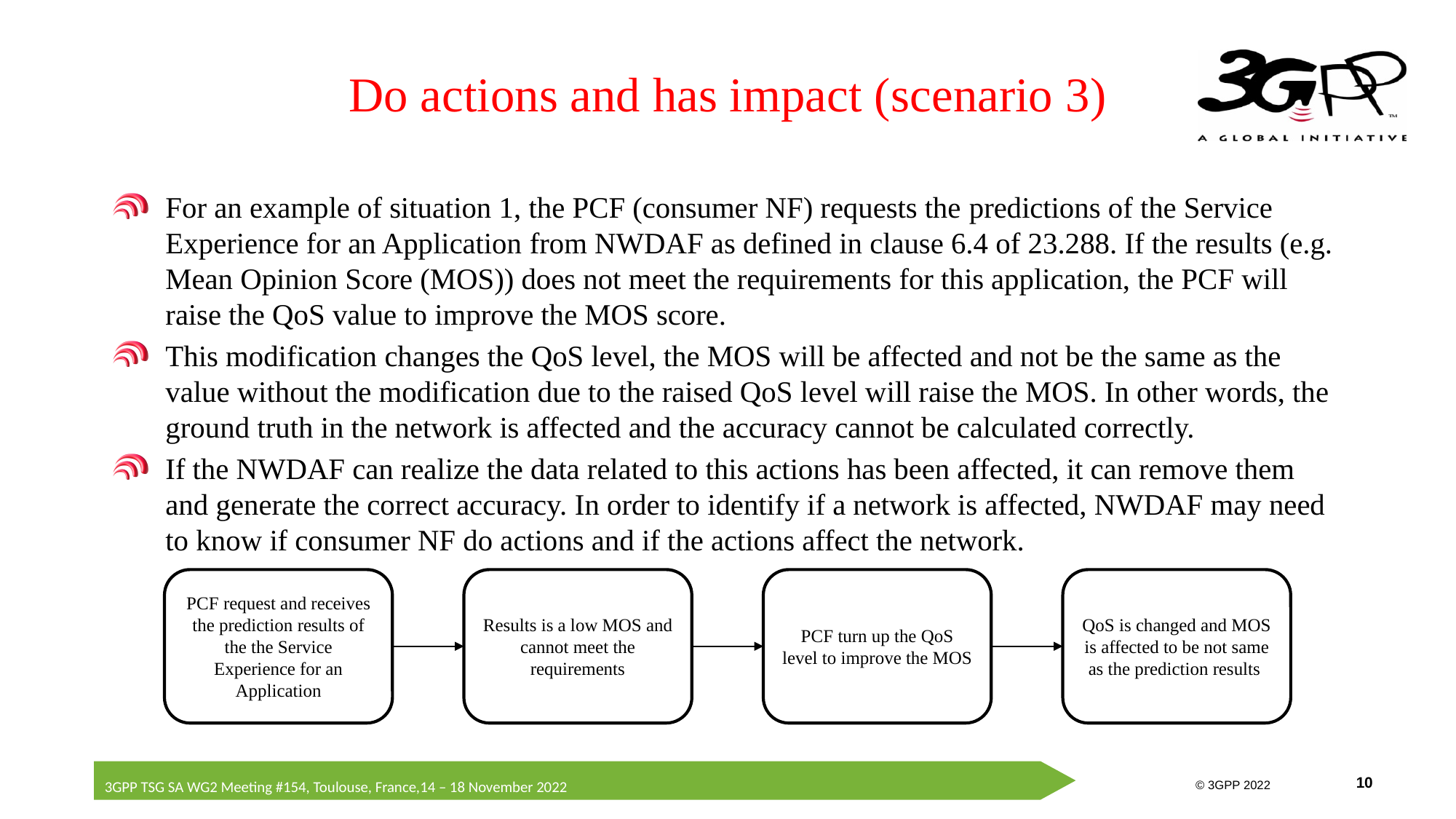

# Do actions and has impact (scenario 3)
For an example of situation 1, the PCF (consumer NF) requests the predictions of the Service Experience for an Application from NWDAF as defined in clause 6.4 of 23.288. If the results (e.g. Mean Opinion Score (MOS)) does not meet the requirements for this application, the PCF will raise the QoS value to improve the MOS score.
This modification changes the QoS level, the MOS will be affected and not be the same as the value without the modification due to the raised QoS level will raise the MOS. In other words, the ground truth in the network is affected and the accuracy cannot be calculated correctly.
If the NWDAF can realize the data related to this actions has been affected, it can remove them and generate the correct accuracy. In order to identify if a network is affected, NWDAF may need to know if consumer NF do actions and if the actions affect the network.
PCF request and receives the prediction results of the the Service Experience for an Application
Results is a low MOS and cannot meet the requirements
PCF turn up the QoS level to improve the MOS
QoS is changed and MOS is affected to be not same as the prediction results